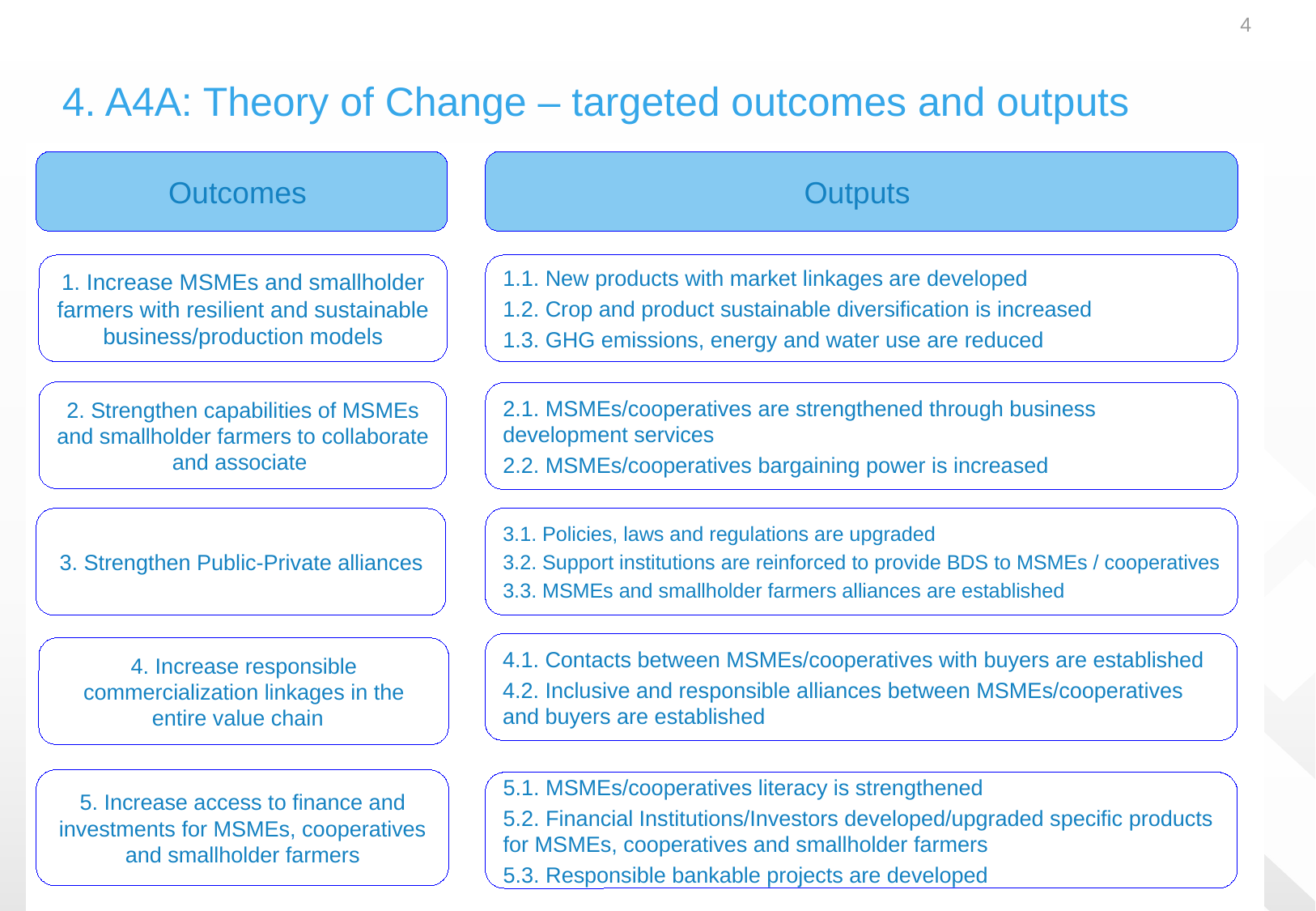

4
# 4. A4A: Theory of Change – targeted outcomes and outputs

Outcomes
Outputs
1. Increase MSMEs and smallholder farmers with resilient and sustainable business/production models
1.1. New products with market linkages are developed
1.2. Crop and product sustainable diversification is increased
1.3. GHG emissions, energy and water use are reduced
2. Strengthen capabilities of MSMEs and smallholder farmers to collaborate and associate
2.1. MSMEs/cooperatives are strengthened through business development services
2.2. MSMEs/cooperatives bargaining power is increased
3.1. Policies, laws and regulations are upgraded
3.2. Support institutions are reinforced to provide BDS to MSMEs / cooperatives
3.3. MSMEs and smallholder farmers alliances are established
3. Strengthen Public-Private alliances
4.1. Contacts between MSMEs/cooperatives with buyers are established
4.2. Inclusive and responsible alliances between MSMEs/cooperatives and buyers are established
4. Increase responsible commercialization linkages in the entire value chain
5. Increase access to finance and investments for MSMEs, cooperatives and smallholder farmers
5.1. MSMEs/cooperatives literacy is strengthened
5.2. Financial Institutions/Investors developed/upgraded specific products for MSMEs, cooperatives and smallholder farmers
5.3. Responsible bankable projects are developed